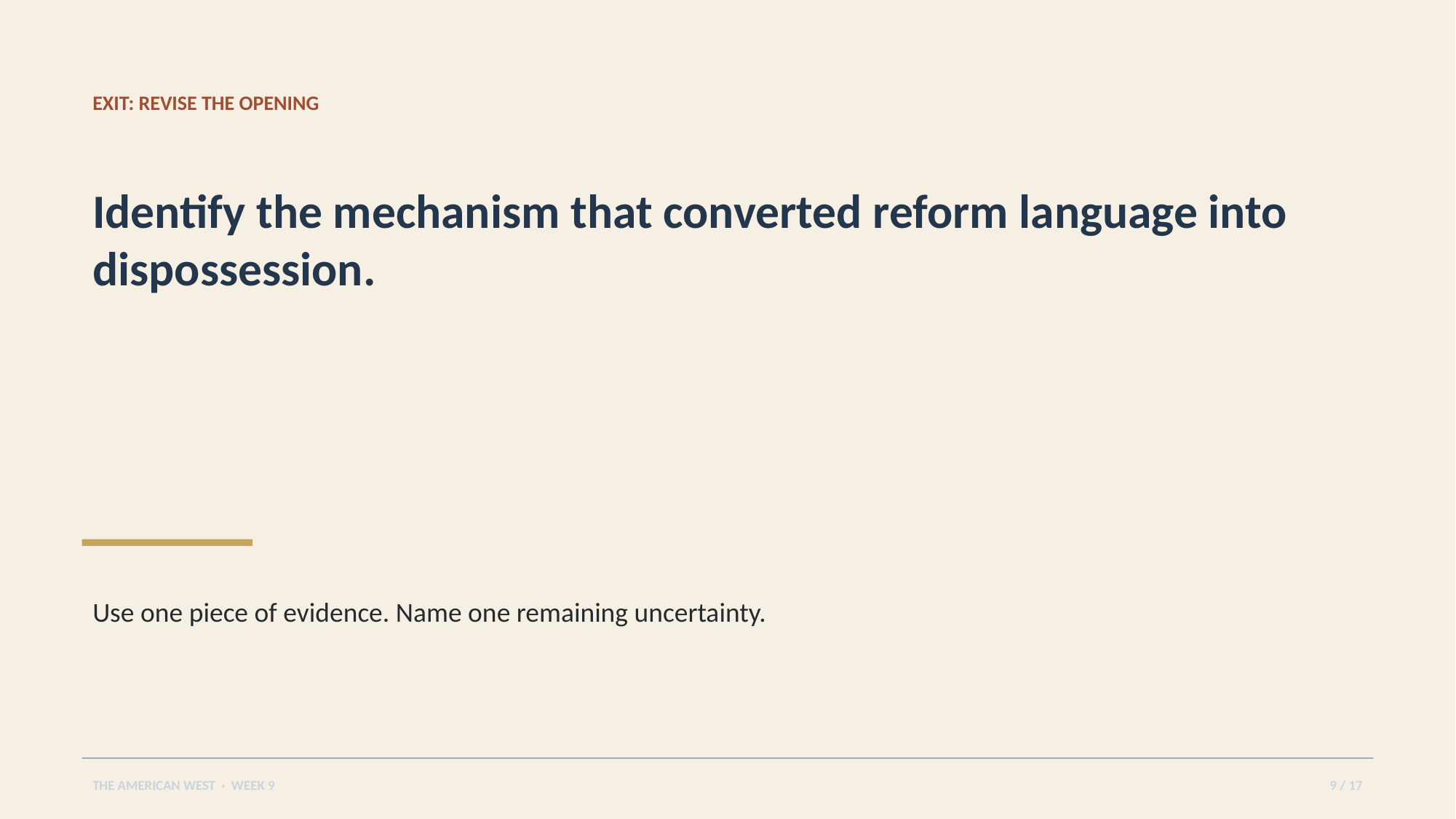

EXIT: REVISE THE OPENING
Identify the mechanism that converted reform language into dispossession.

Use one piece of evidence. Name one remaining uncertainty.

THE AMERICAN WEST  ·  WEEK 9
9 / 17